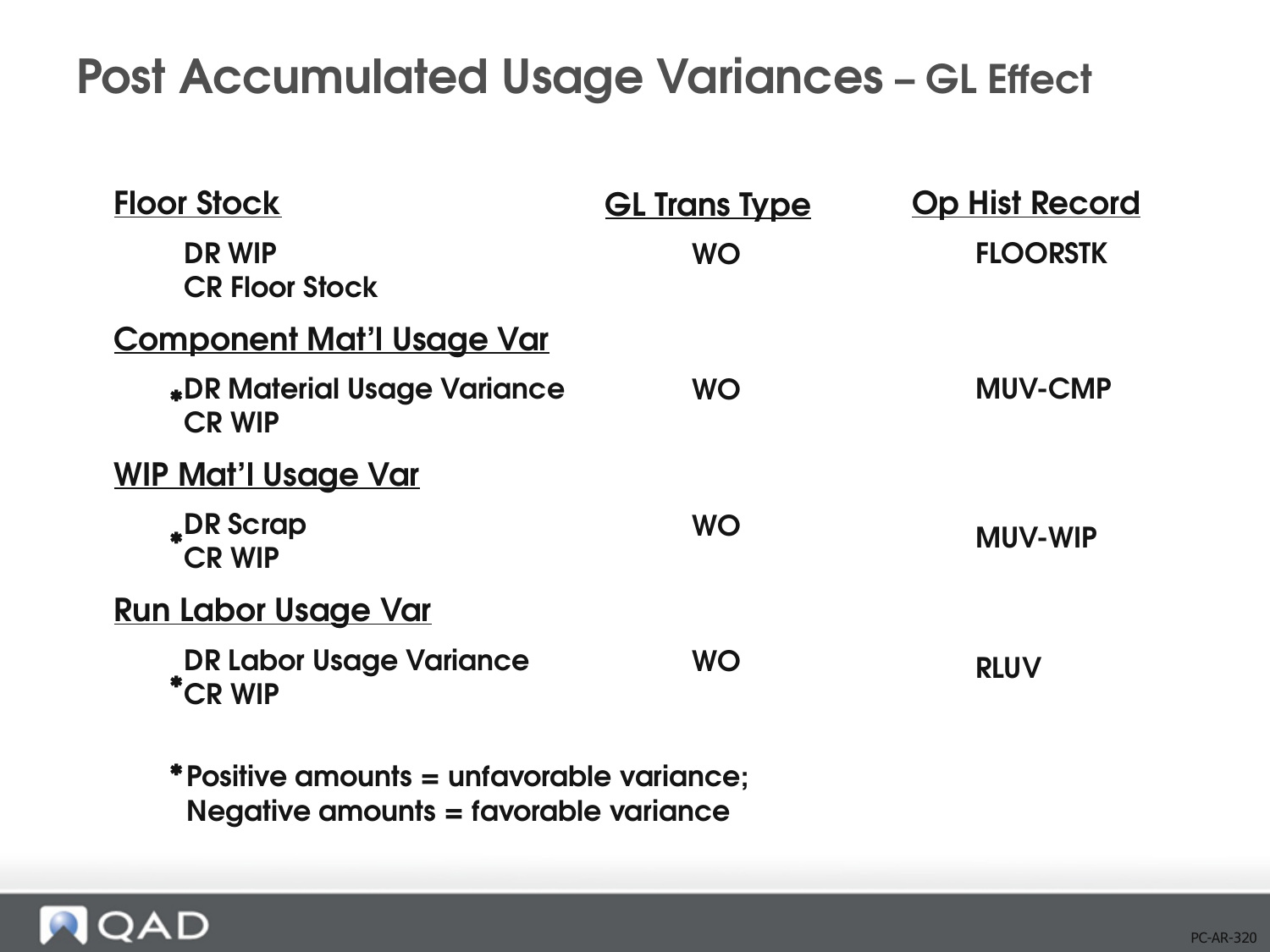

# Post Accumulated Usage Variances – GL Effect
 Floor Stock
		DR WIP
		CR Floor Stock
 Component Mat’l Usage Var
		DR Material Usage Variance
		CR WIP
 WIP Mat’l Usage Var
		DR Scrap
		CR WIP
 Run Labor Usage Var
		DR Labor Usage Variance
		CR WIP
	Op Hist Record
		FLOORSTK

		MUV-CMP
		MUV-WIP

		RLUV
		GL Trans Type
			WO

			WO

			WO

			WO

*
*
*
		Positive amounts = unfavorable variance;
		Negative amounts = favorable variance
*
PC-AR-320